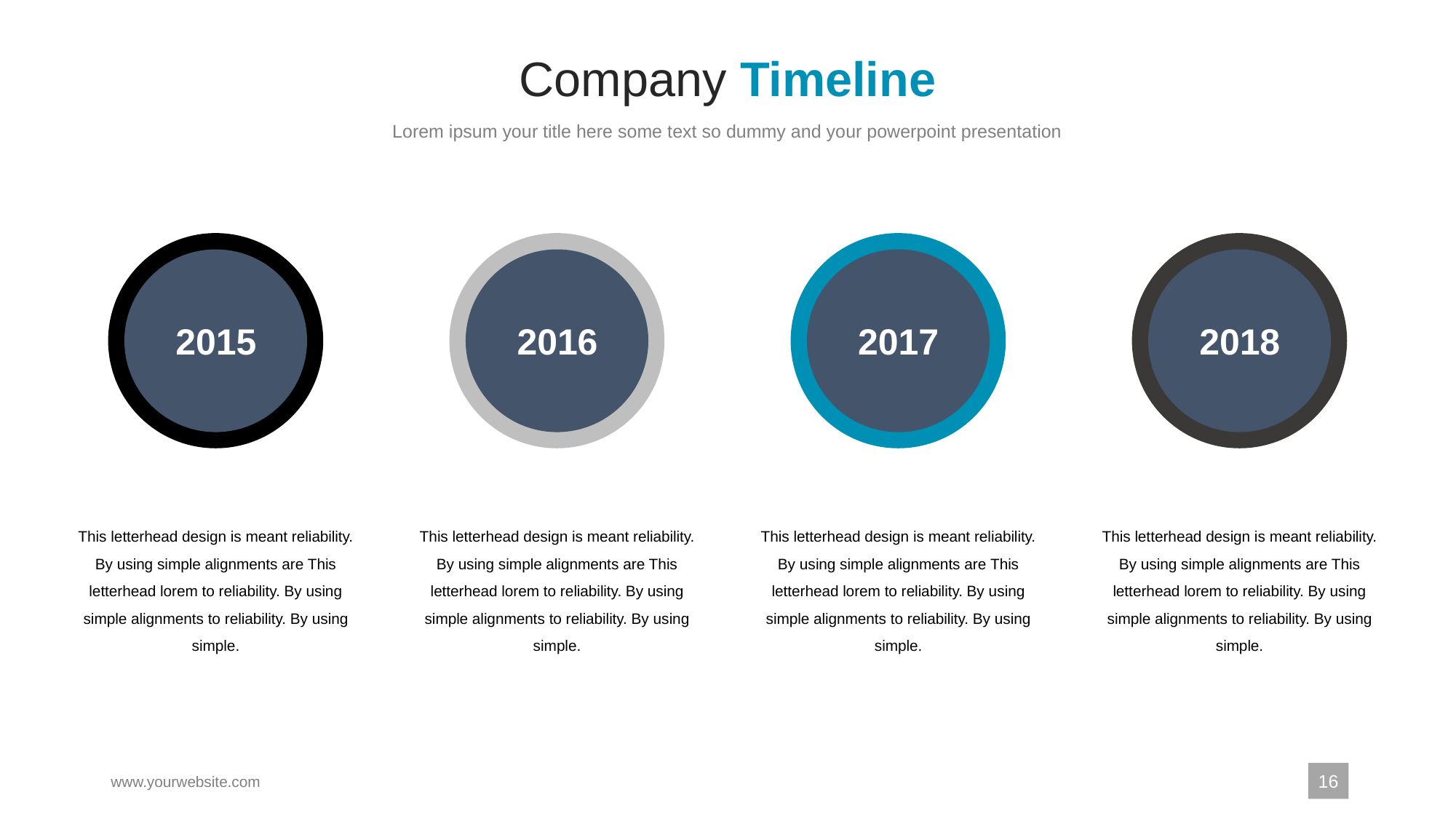

# Company Timeline
Lorem ipsum your title here some text so dummy and your powerpoint presentation

2015
2016
2017
2018
This letterhead design is meant reliability. By using simple alignments are This letterhead lorem to reliability. By using simple alignments to reliability. By using simple.
This letterhead design is meant reliability. By using simple alignments are This letterhead lorem to reliability. By using simple alignments to reliability. By using simple.
This letterhead design is meant reliability. By using simple alignments are This letterhead lorem to reliability. By using simple alignments to reliability. By using simple.
This letterhead design is meant reliability. By using simple alignments are This letterhead lorem to reliability. By using simple alignments to reliability. By using simple.
16
www.yourwebsite.com